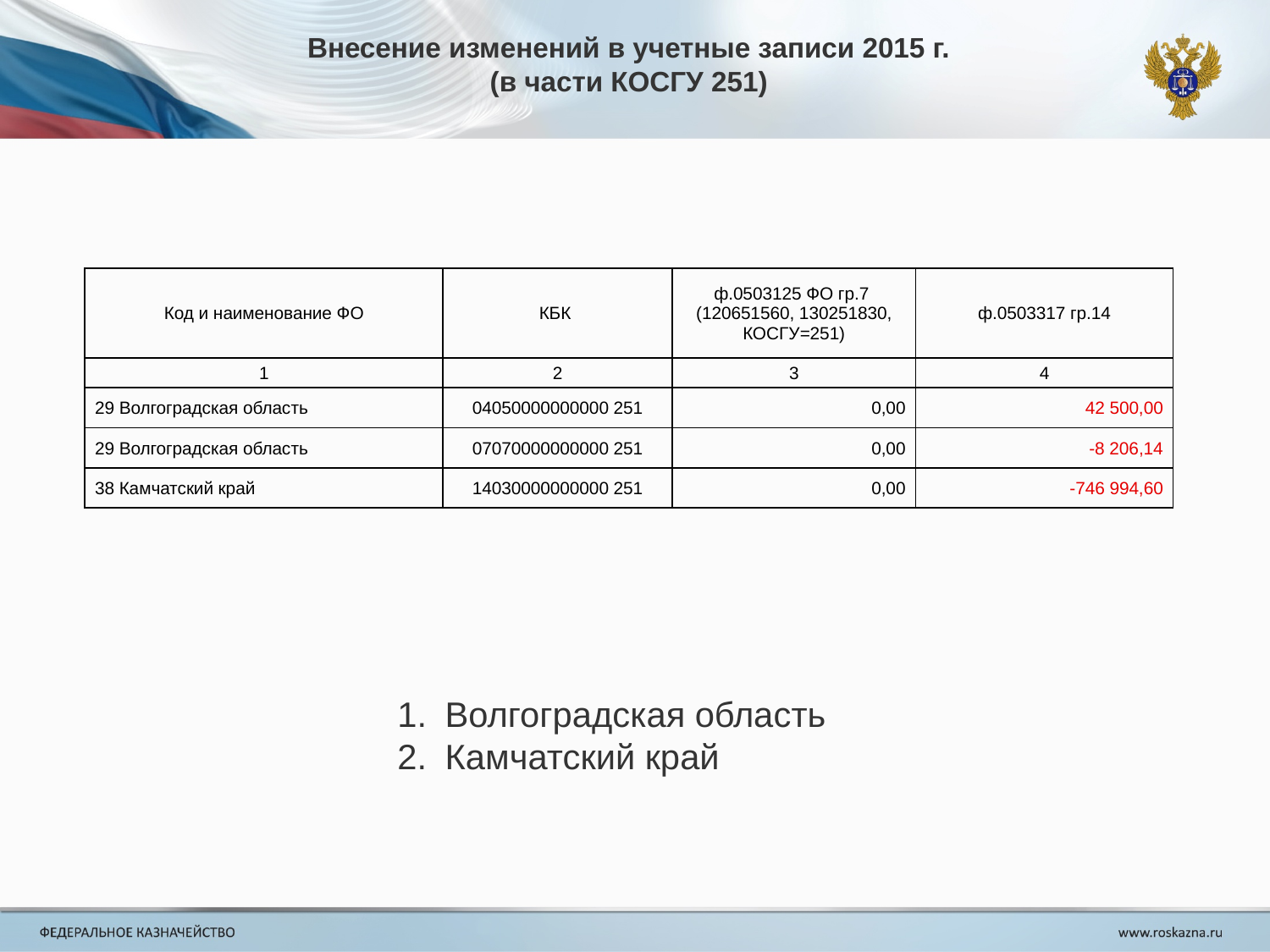

Внесение изменений в учетные записи 2015 г.
(в части КОСГУ 251)
| Код и наименование ФО | КБК | ф.0503125 ФО гр.7 (120651560, 130251830, КОСГУ=251) | ф.0503317 гр.14 |
| --- | --- | --- | --- |
| 1 | 2 | 3 | 4 |
| 29 Волгоградская область | 04050000000000 251 | 0,00 | 42 500,00 |
| 29 Волгоградская область | 07070000000000 251 | 0,00 | -8 206,14 |
| 38 Камчатский край | 14030000000000 251 | 0,00 | -746 994,60 |
Волгоградская область
Камчатский край